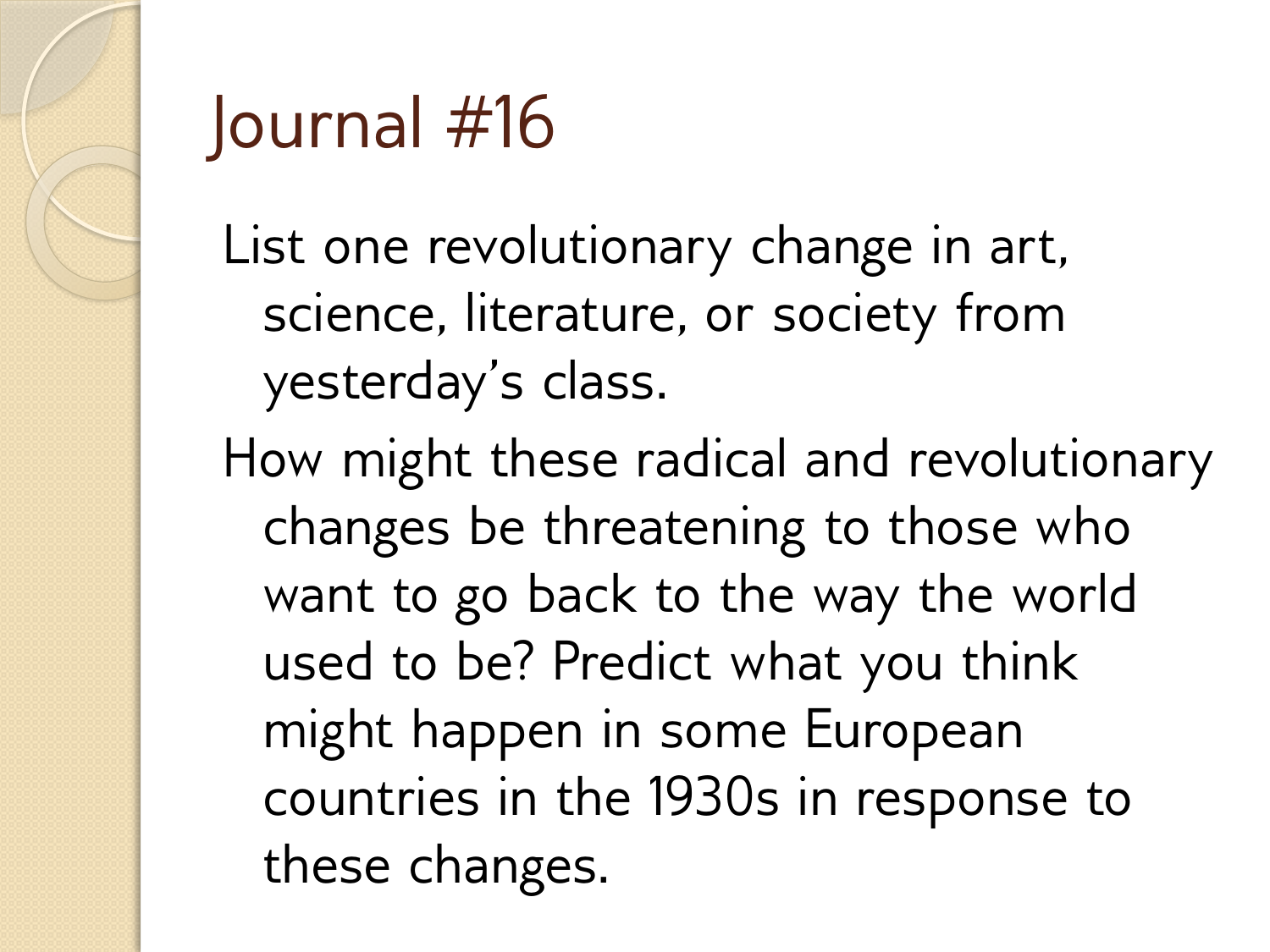

# Journal #16
List one revolutionary change in art, science, literature, or society from yesterday’s class.
How might these radical and revolutionary changes be threatening to those who want to go back to the way the world used to be? Predict what you think might happen in some European countries in the 1930s in response to these changes.